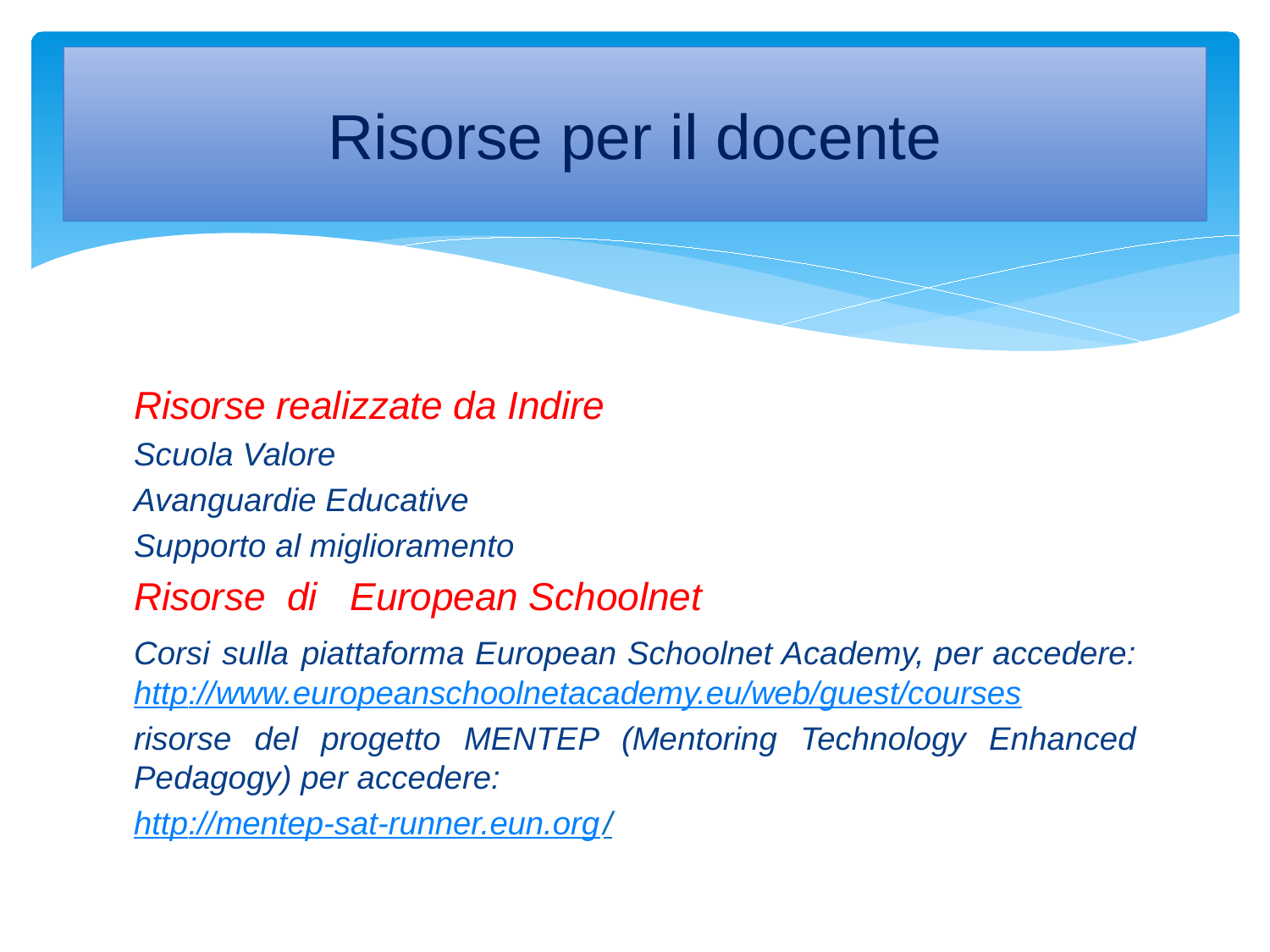

# Risorse per il docente
Risorse realizzate da Indire
Scuola Valore
Avanguardie Educative
Supporto al miglioramento
Risorse  di   European Schoolnet
Corsi sulla piattaforma European Schoolnet Academy, per accedere: http://www.europeanschoolnetacademy.eu/web/guest/courses
risorse del progetto MENTEP (Mentoring Technology Enhanced Pedagogy) per accedere:
http://mentep-sat-runner.eun.org/